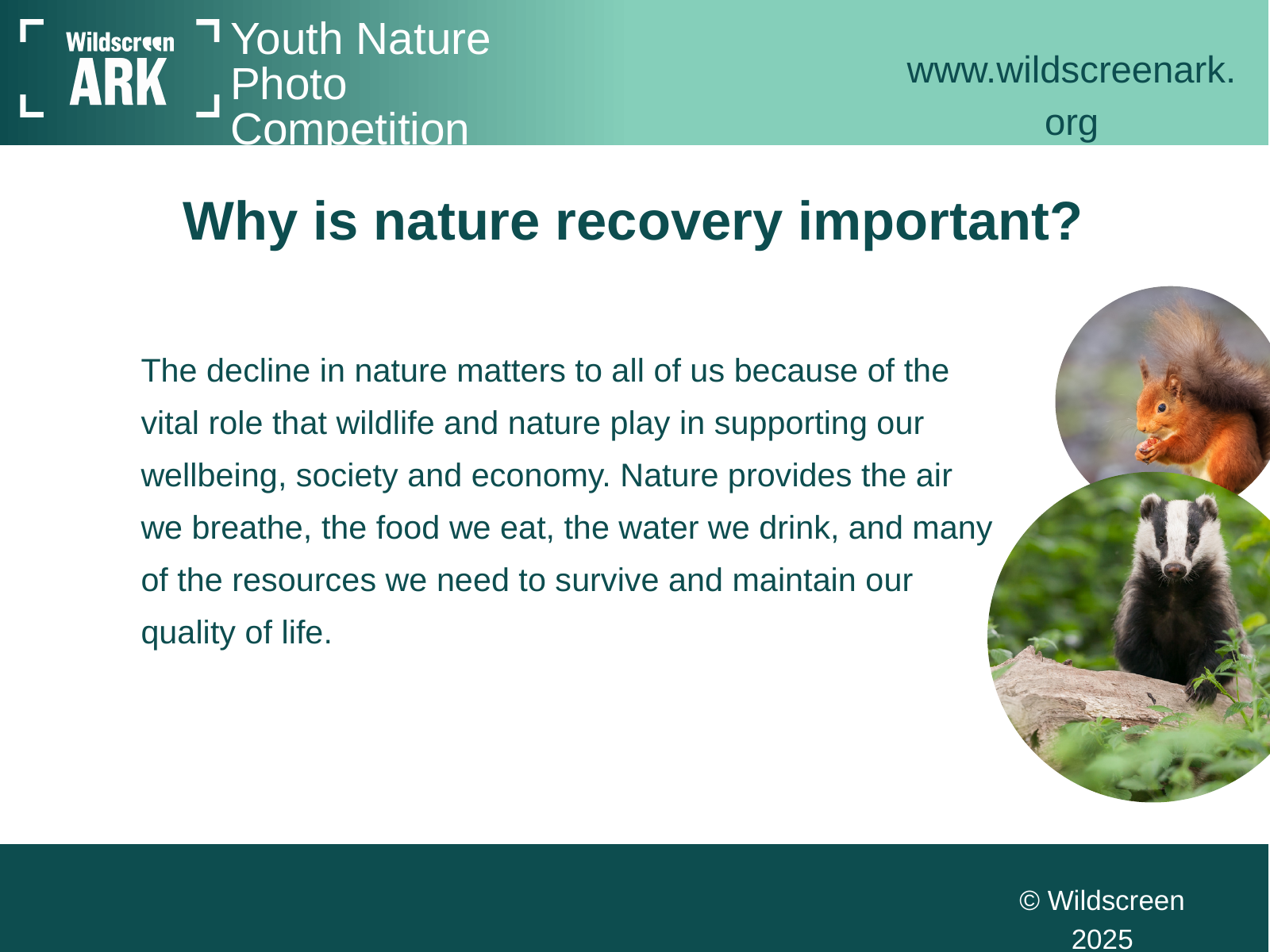

Youth Nature Photo Competition
www.wildscreenark.org
Why is nature recovery important?​

The decline in nature matters to all of us because of the vital role that wildlife and nature play in supporting our wellbeing, society and economy. Nature provides the air we breathe, the food we eat, the water we drink, and many of the resources we need to survive and maintain our quality of life.​​

© Wildscreen 2025